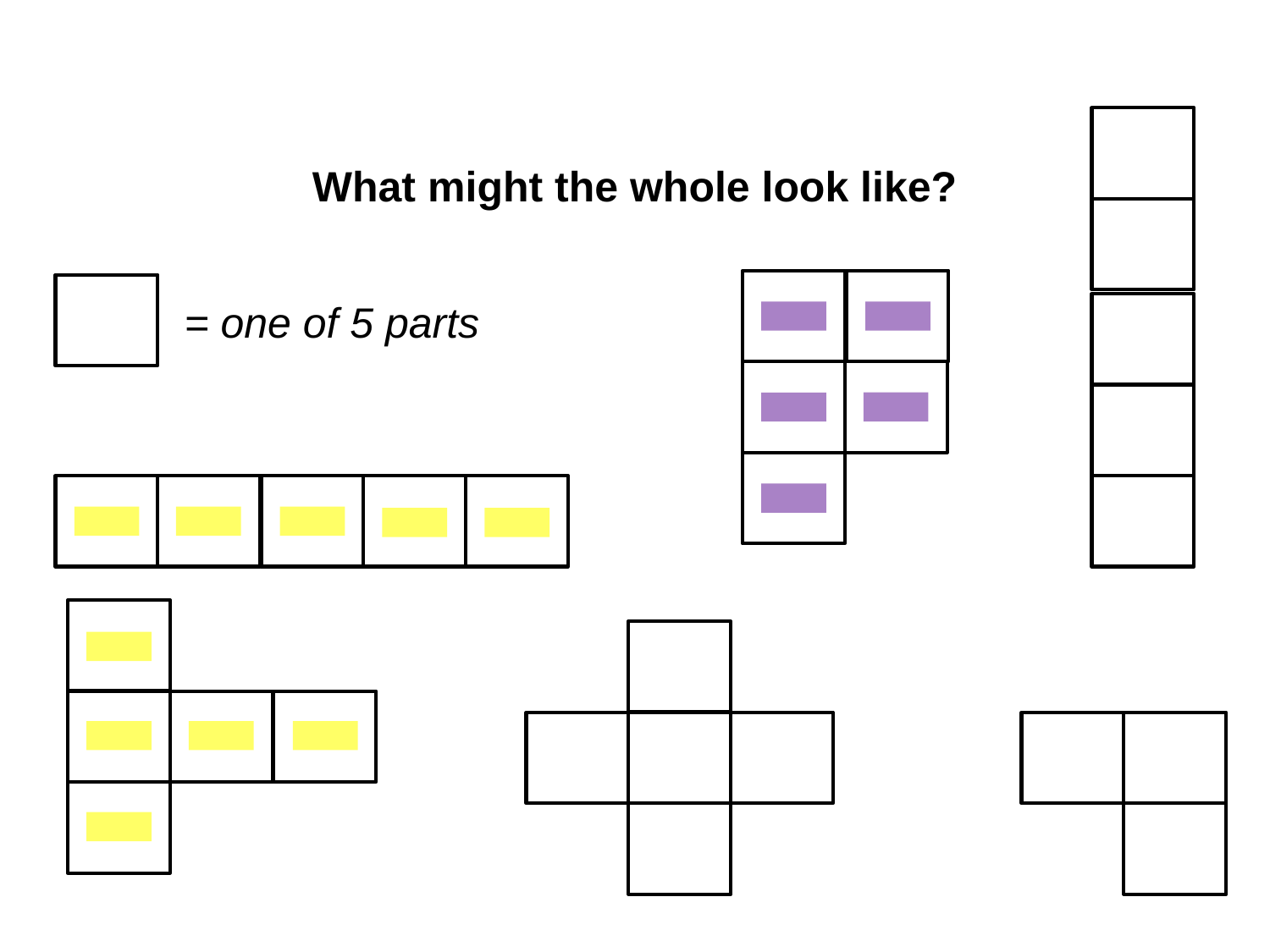

What might the whole look like?

= one of 5 parts